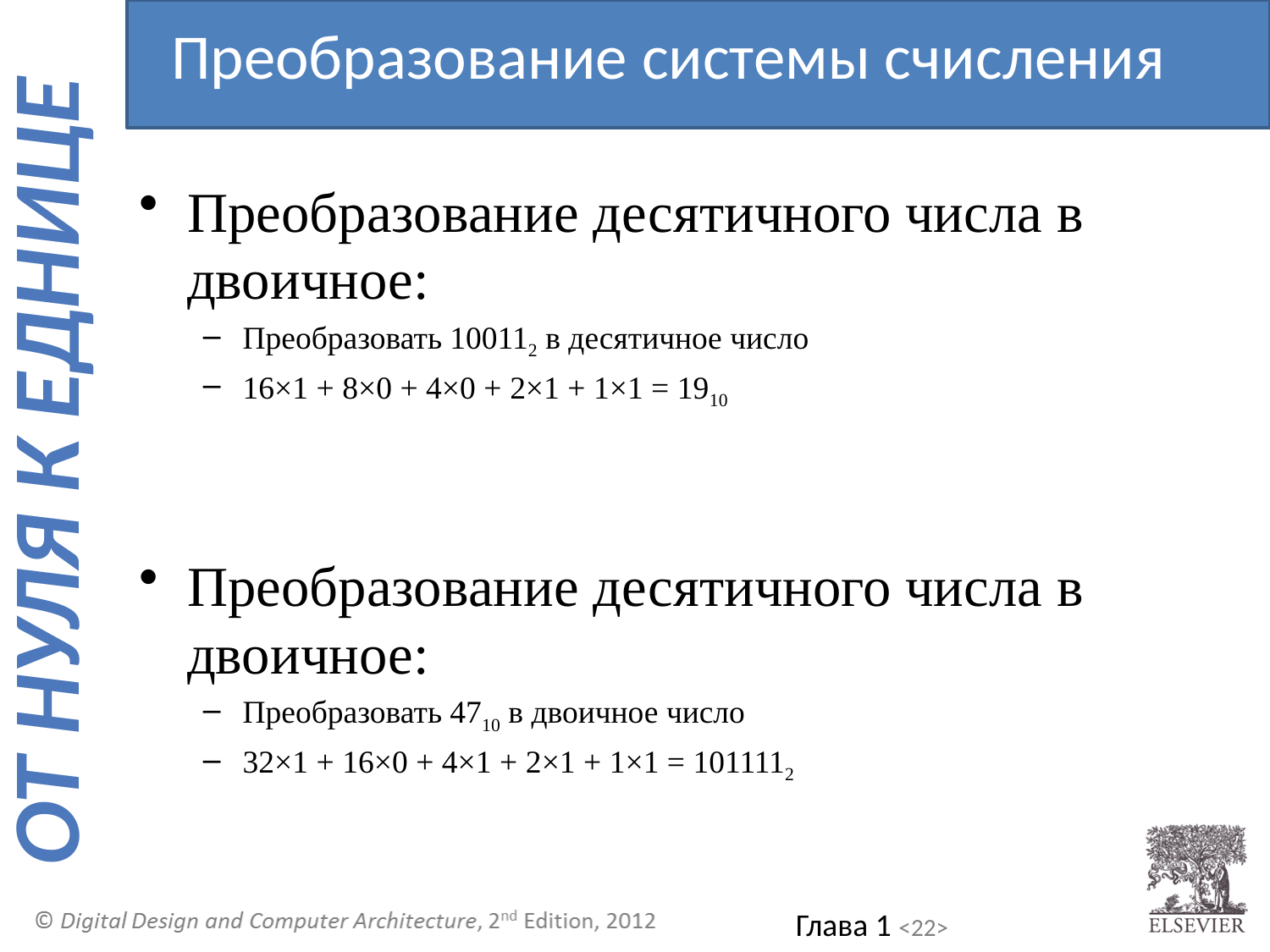

Преобразование системы счисления

Преобразование десятичного числа в двоичное:
Преобразовать 100112 в десятичное число
16×1 + 8×0 + 4×0 + 2×1 + 1×1 = 1910

Преобразование десятичного числа в двоичное:
Преобразовать 4710 в двоичное число
32×1 + 16×0 + 4×1 + 2×1 + 1×1 = 1011112